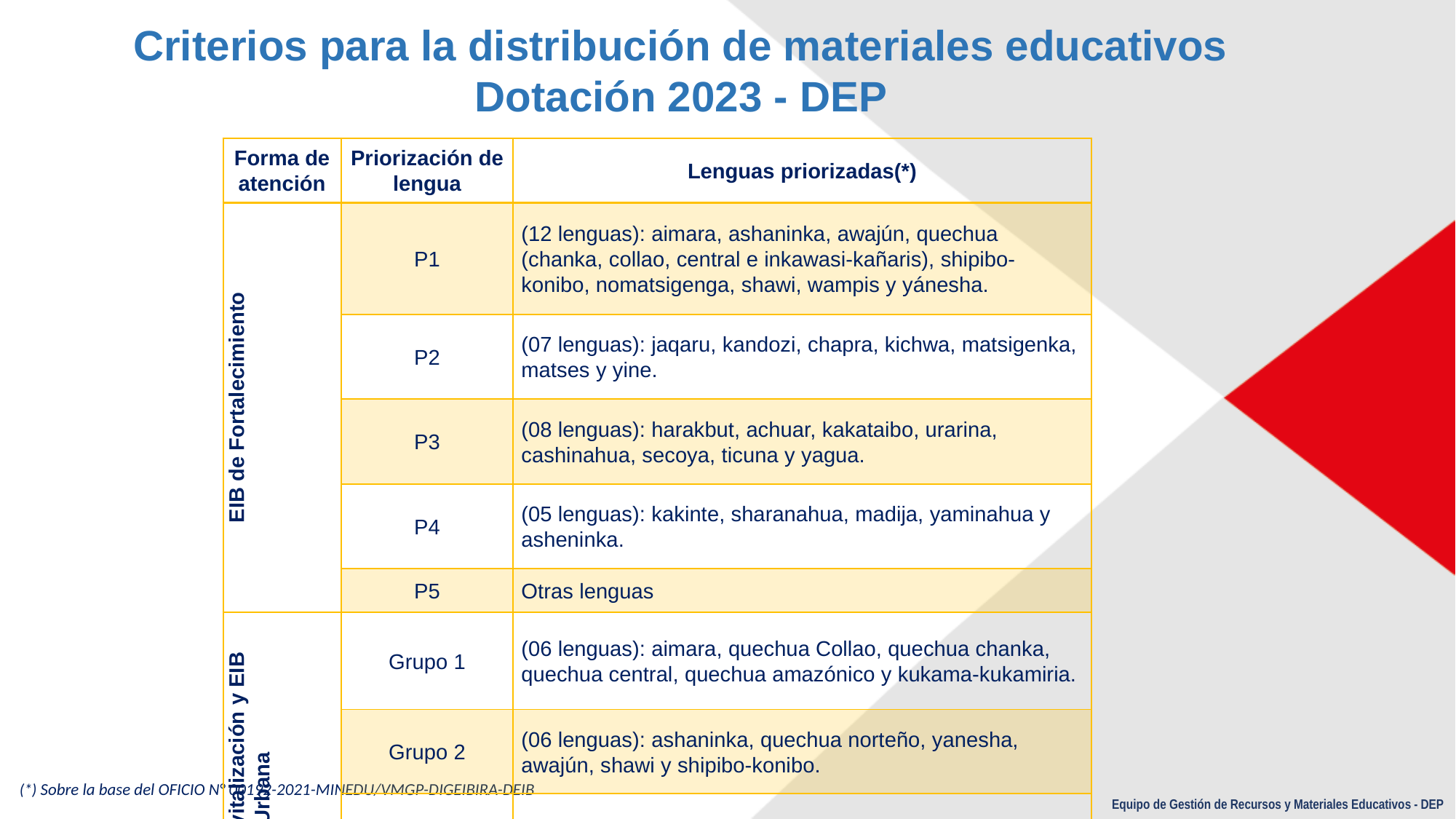

Criterios para la distribución de materiales educativos
 Dotación 2023 - DEP
| Forma de atención | Priorización de lengua | Lenguas priorizadas(\*) |
| --- | --- | --- |
| EIB de Fortalecimiento | P1 | (12 lenguas): aimara, ashaninka, awajún, quechua (chanka, collao, central e inkawasi-kañaris), shipibo-konibo, nomatsigenga, shawi, wampis y yánesha. |
|  | P2 | (07 lenguas): jaqaru, kandozi, chapra, kichwa, matsigenka, matses y yine. |
|  | P3 | (08 lenguas): harakbut, achuar, kakataibo, urarina, cashinahua, secoya, ticuna y yagua. |
|  | P4 | (05 lenguas): kakinte, sharanahua, madija, yaminahua y asheninka. |
|  | P5 | Otras lenguas |
| EIB de Revitalización y EIB Urbana | Grupo 1 | (06 lenguas): aimara, quechua Collao, quechua chanka, quechua central, quechua amazónico y kukama-kukamiria. |
|  | Grupo 2 | (06 lenguas): ashaninka, quechua norteño, yanesha, awajún, shawi y shipibo-konibo. |
|  | Grupo 3 | Otras lenguas |
(*) Sobre la base del OFICIO N° 00192-2021-MINEDU/VMGP-DIGEIBIRA-DEIB